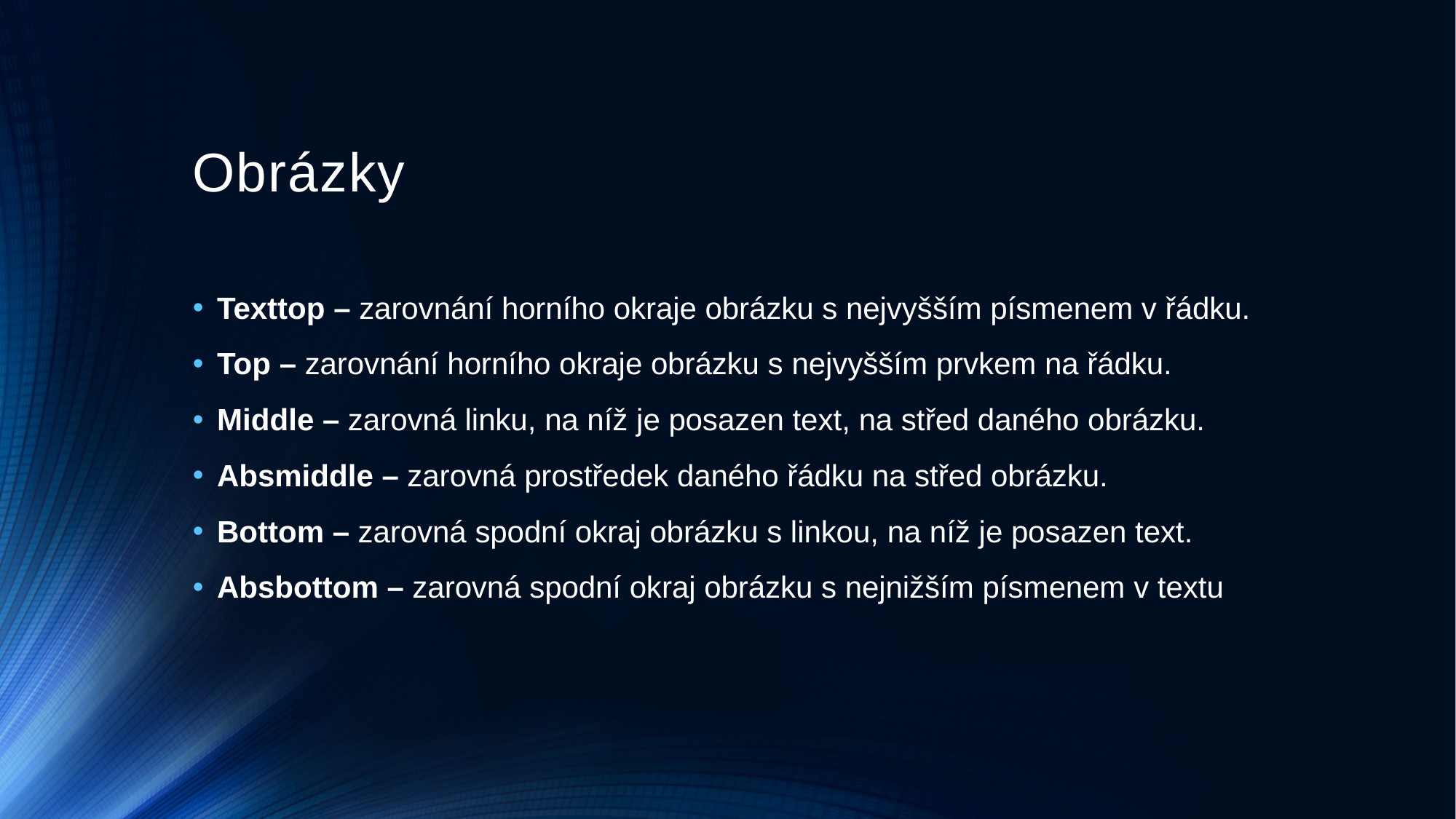

# Obrázky

Texttop – zarovnání horního okraje obrázku s nejvyšším písmenem v řádku.
Top – zarovnání horního okraje obrázku s nejvyšším prvkem na řádku.
Middle – zarovná linku, na níž je posazen text, na střed daného obrázku.
Absmiddle – zarovná prostředek daného řádku na střed obrázku.
Bottom – zarovná spodní okraj obrázku s linkou, na níž je posazen text.
Absbottom – zarovná spodní okraj obrázku s nejnižším písmenem v textu